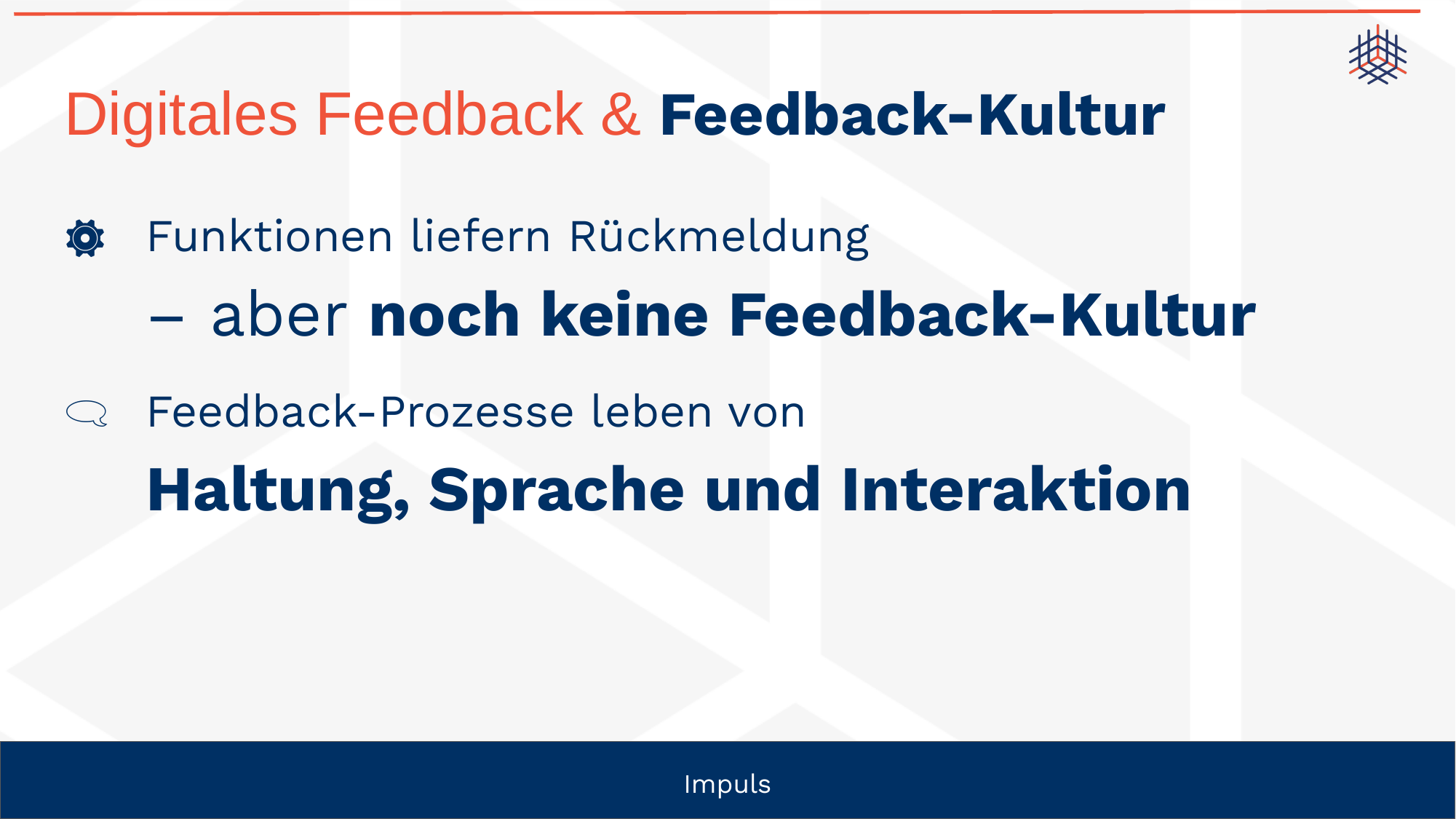

# Digitales Feedback & Feedback-Kultur
⚙️	Funktionen liefern Rückmeldung
– aber noch keine Feedback-Kultur
🗨️	Feedback-Prozesse leben von
Haltung, Sprache und Interaktion
Impuls